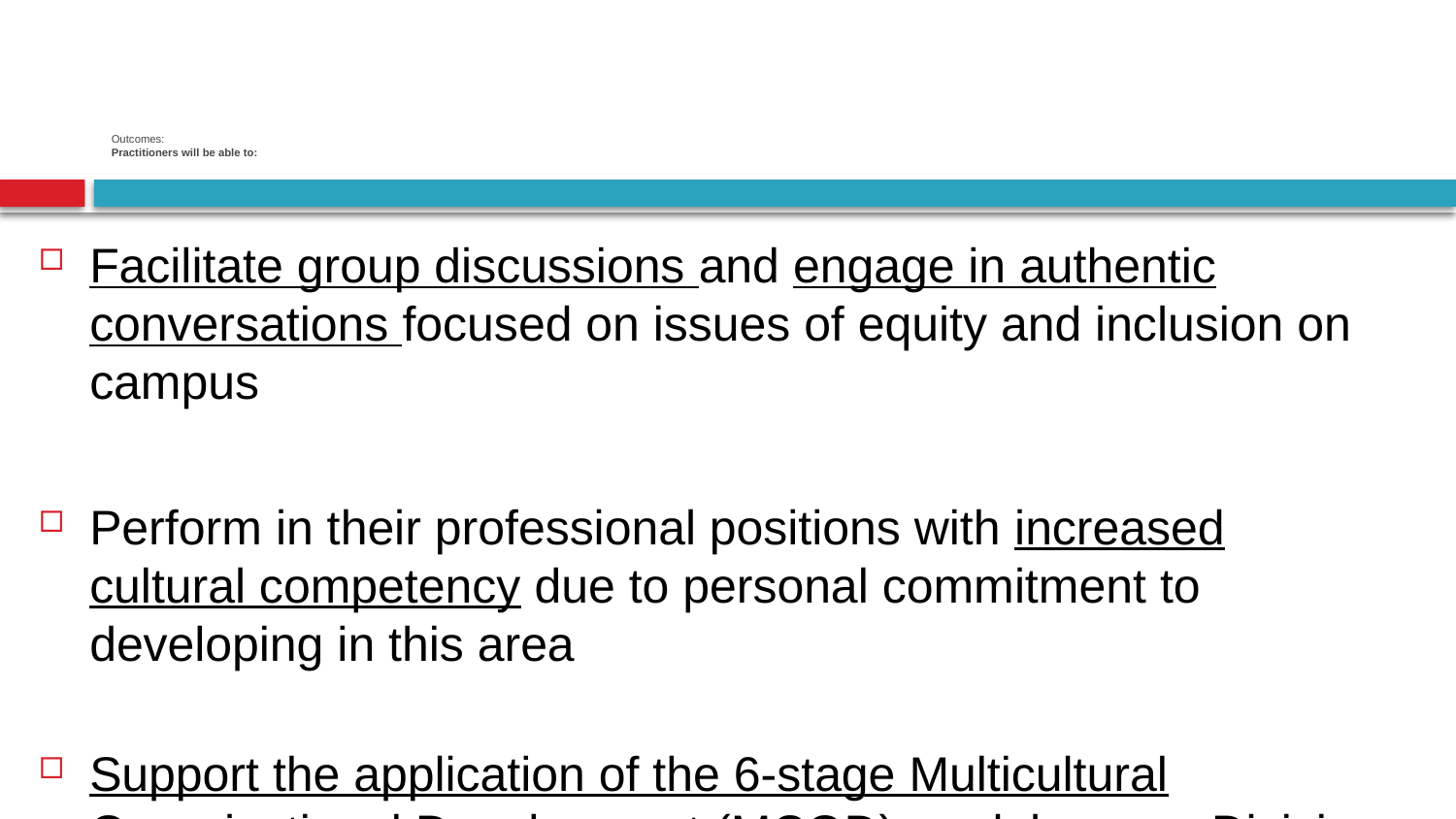

# Outcomes: Practitioners will be able to:
Facilitate group discussions and engage in authentic conversations focused on issues of equity and inclusion on campus

Perform in their professional positions with increased cultural competency due to personal commitment to developing in this area

Support the application of the 6-stage Multicultural Organizational Development (MCOD) model across Division departments